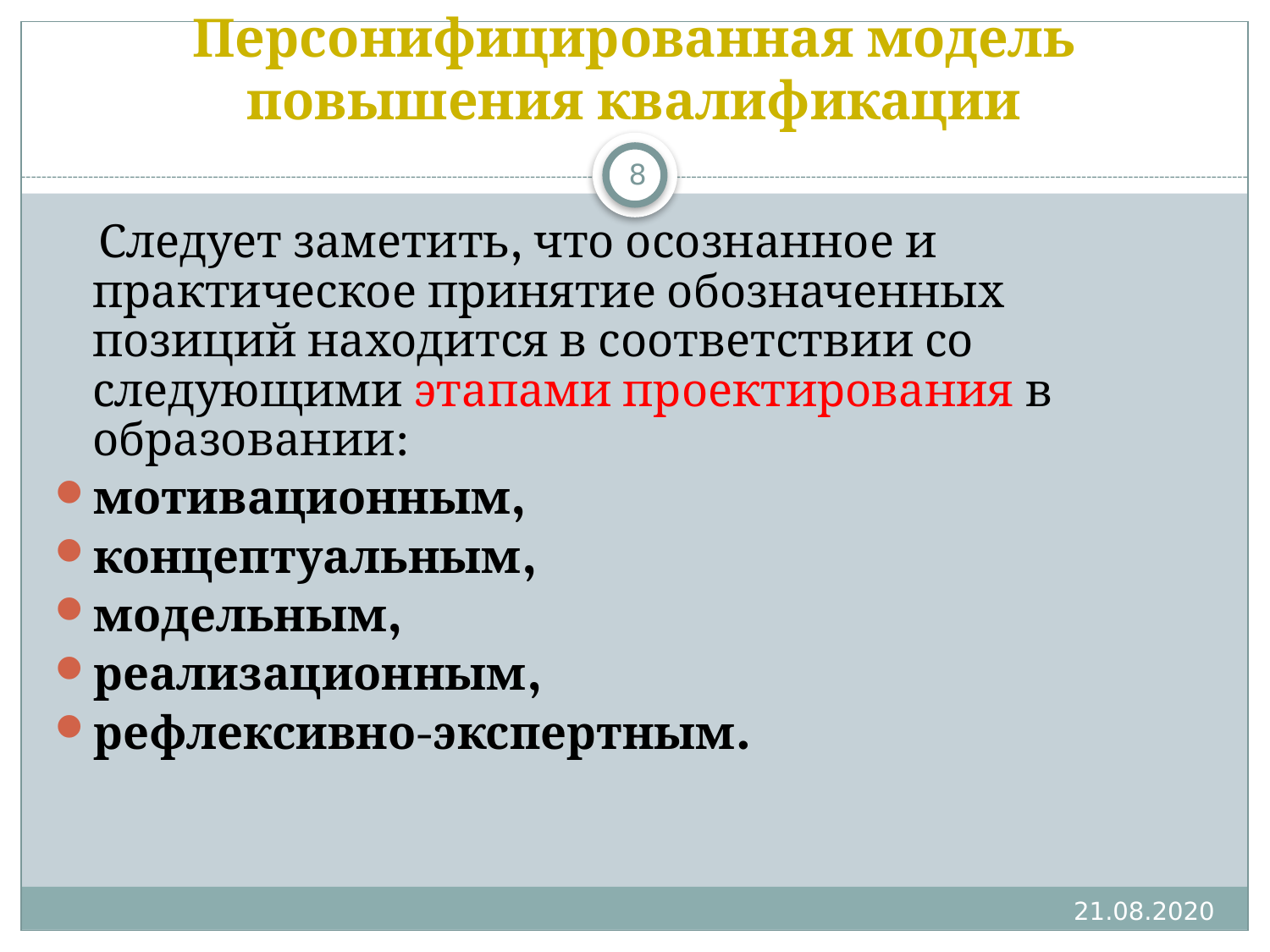

# Персонифицированная модель повышения квалификации
8
    Следует заметить, что осознанное и практическое принятие обозначенных позиций находится в соответствии со следующими этапами проектирования в образовании:
мотивационным,
концептуальным,
модельным,
реализационным,
рефлексивно-экспертным.
21.08.2020